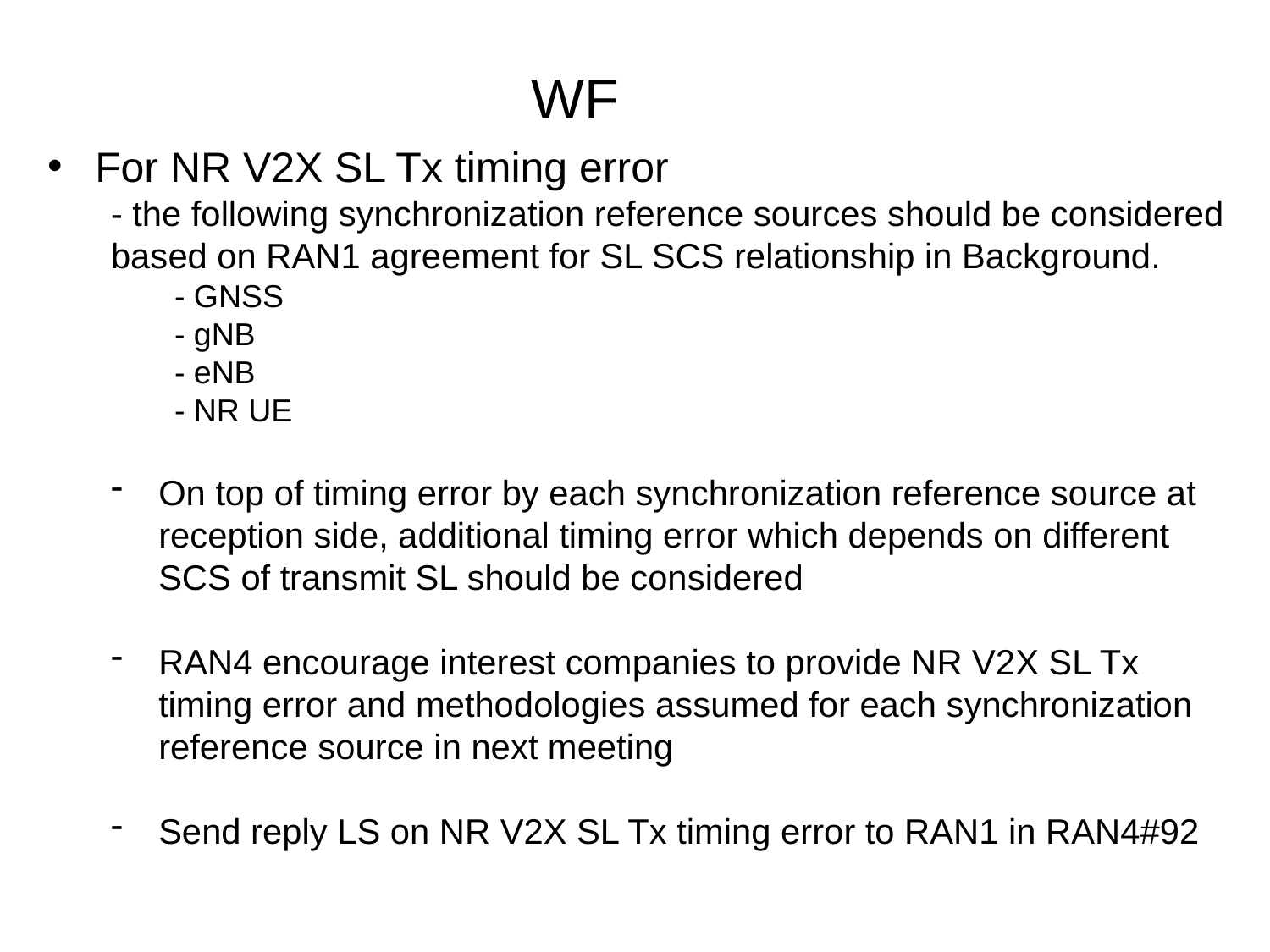

WF

For NR V2X SL Tx timing error
- the following synchronization reference sources should be considered based on RAN1 agreement for SL SCS relationship in Background.
- GNSS
- gNB
- eNB
- NR UE

On top of timing error by each synchronization reference source at reception side, additional timing error which depends on different SCS of transmit SL should be considered

RAN4 encourage interest companies to provide NR V2X SL Tx timing error and methodologies assumed for each synchronization reference source in next meeting

Send reply LS on NR V2X SL Tx timing error to RAN1 in RAN4#92